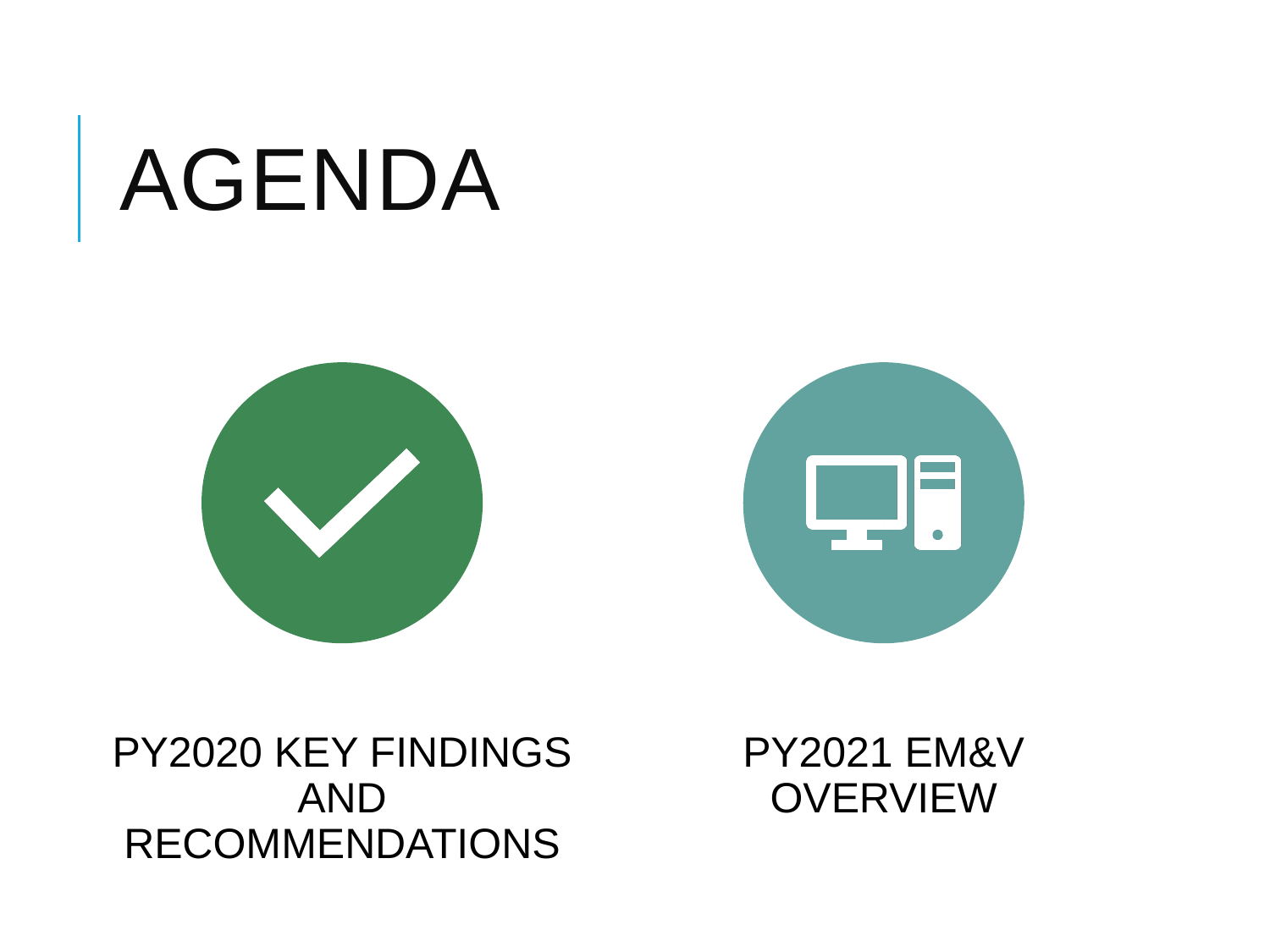

# Agenda
PY2020 Key Findings and Recommendations
PY2021 EM&V Overview